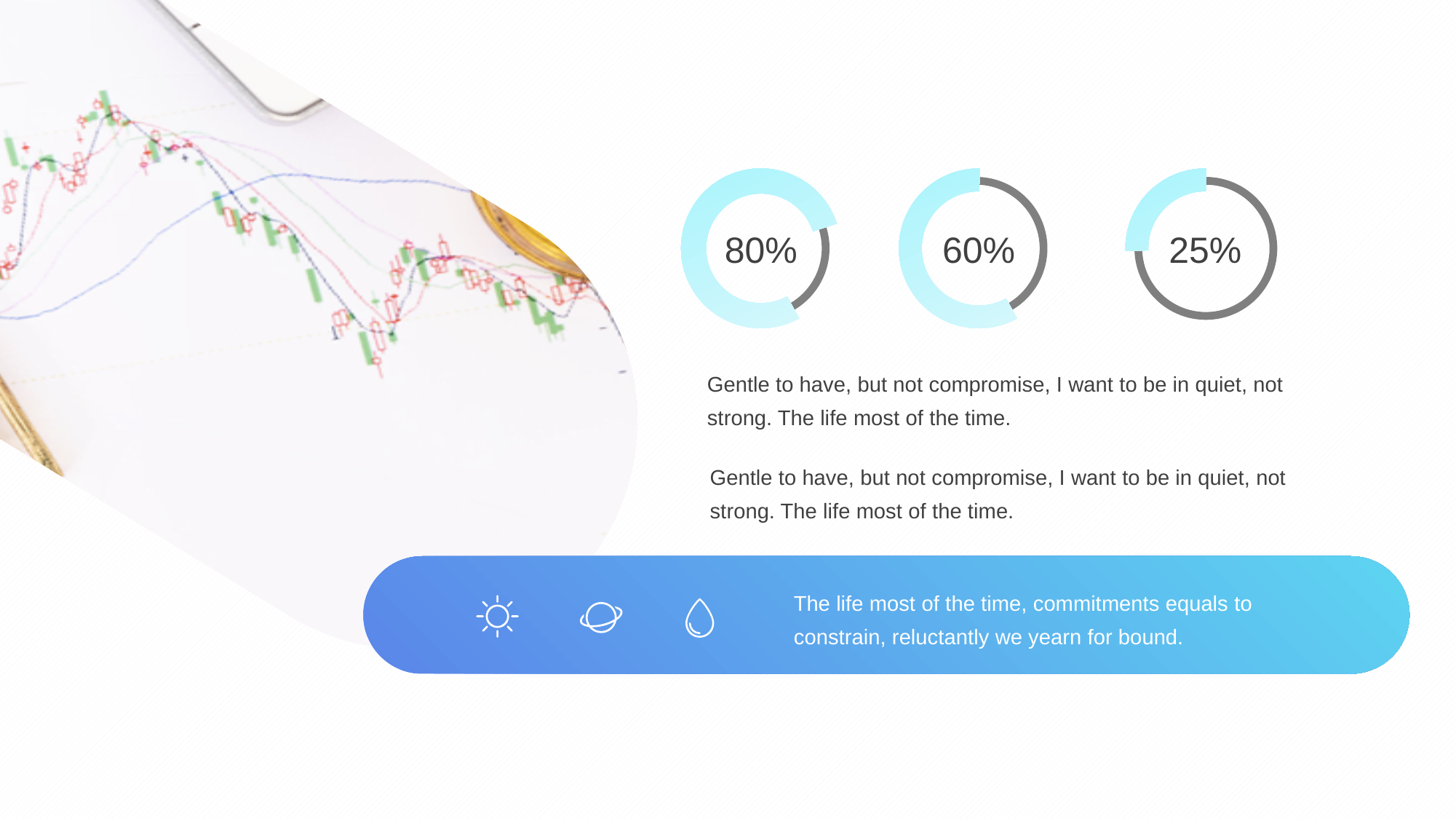

80%
60%
25%
Gentle to have, but not compromise, I want to be in quiet, not strong. The life most of the time.
Gentle to have, but not compromise, I want to be in quiet, not strong. The life most of the time.

The life most of the time, commitments equals to constrain, reluctantly we yearn for bound.